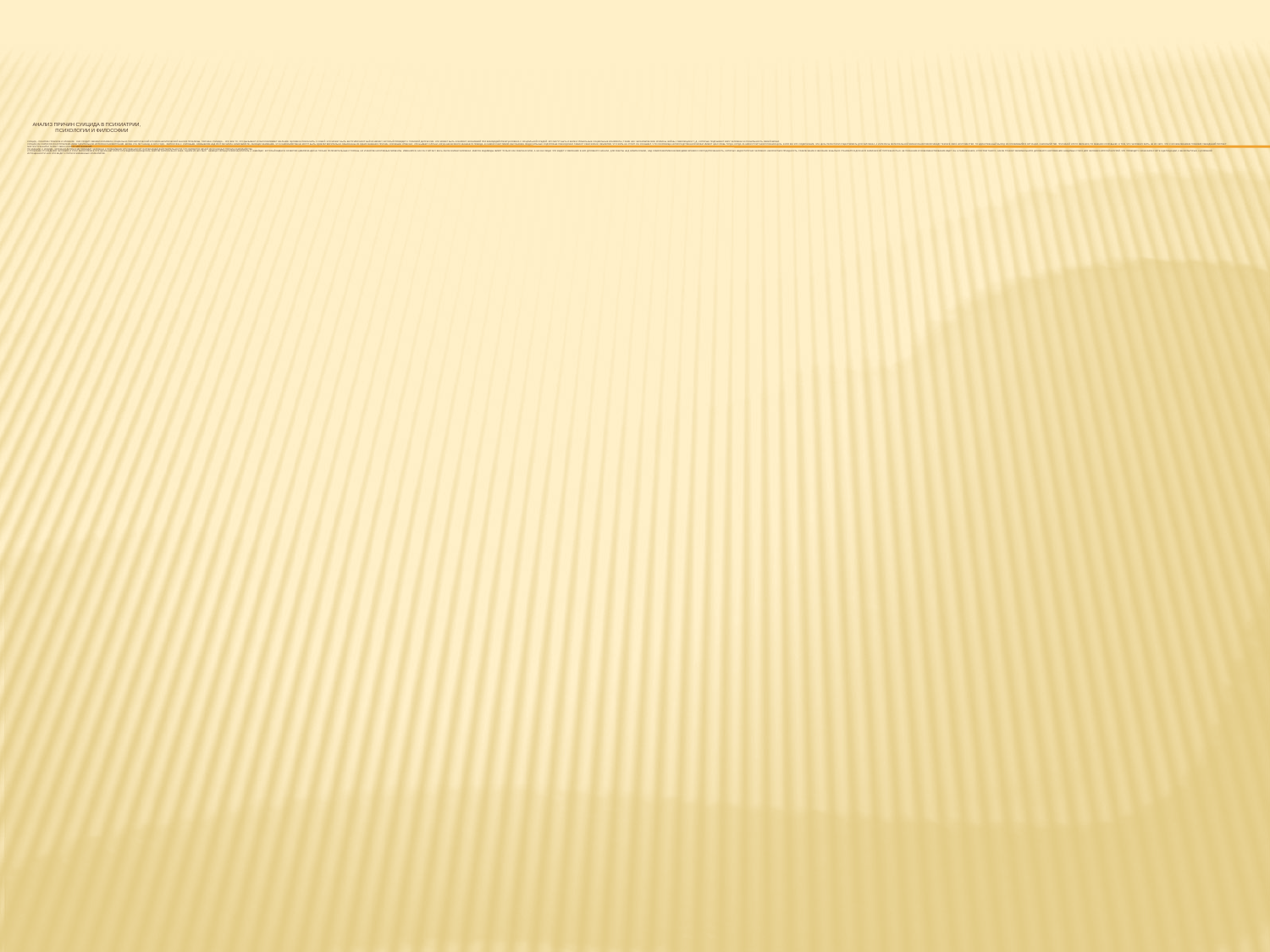

# Анализ причин суицида в психиатрии, психологии и философии Суицид – понятие глубокое и сложное. Оно уходит своими корнями в социально-психиатрический и психоаналитический анализ проблемы. Причина суицида – это все то, что вызывает и обусловливает желание человека покончить с собой. Это может быть внутриличностный конфликт, который приводит к глубокой депрессии. Это может быть конфликт, возникший при взаимодействии человека с социальной средой. Это могут быть и белее глобальные социальные конфликты, такие как: экономические кризисы, войны, революции и т. д., которые подрывают веру человека в стабильность своей жизни. Суицид как философская проблема имеет длительную историю рассмотрения. Более ста лет назад, в 1874 году, философ В.С. Соловьёв, размышляя над ростом числа самоубийств, обращал внимание, что самоубийства не могут быть удовлетворительно объяснены из одних внешних причин. Соловьёв отмечал, что бывают случаи, когда без всякого внешнего повода, в самой счастливой обстановке люди сильные и здоровые равнодушно лишают себя жизни, объявляя, что жить не стоит. Он указывал, что сокровища непосредственной жизни имеют цену лишь тогда, когда за ними стоит безусловная цель. Если же это содержание, эта цель перестали существовать для человека, а интересы материальной жизни обнаружили между тем всё своё ничтожество, то единственный выход из сложившийся ситуации- самоубийство. Причиной этого явления, по мнению Соловьеву, в том, что человеку жить не из чего, что с исчезновением глубоких убеждений пустеет мир внутренний и теряет свою красоту мир внешний. По мнению з. Фрейда, затяжная депрессия приводит человека к полнейшему отчуждению от окружающей действительности, что является одной из основных причин самоубийства. К проблеме отчуждения человека и роли философии в преодолении этого отчуждения обращались многие философы 20 века. Одним из них был немецко-французский мыслитель А. Швейцер, который видел в развитии цивилизации не только положительные стороны, но и многие негативные моменты. Изменился, как он считает, весь образ жизни человека. Многие индивиды живут только как рабочая сила, а не как люди, что ведёт к умиранию в них духовного начала. Для работы над самим собою, над саморазвитием необходимо время и сосредоточенность, которых недостаточно человеку. Абсолютная праздность, развлечение и желание забыться становится для него физической потребностью. Не познания и совершенствования ищет он, а развлечения, и притом такого, какое требует минимального духовного напряжения. Бездумье стало для человека второй натурой, что приводит к конечном счёте к деградации, к бескультурью, к духовной истощенности. Всё это ведёт к потери жизненных ориентиров.